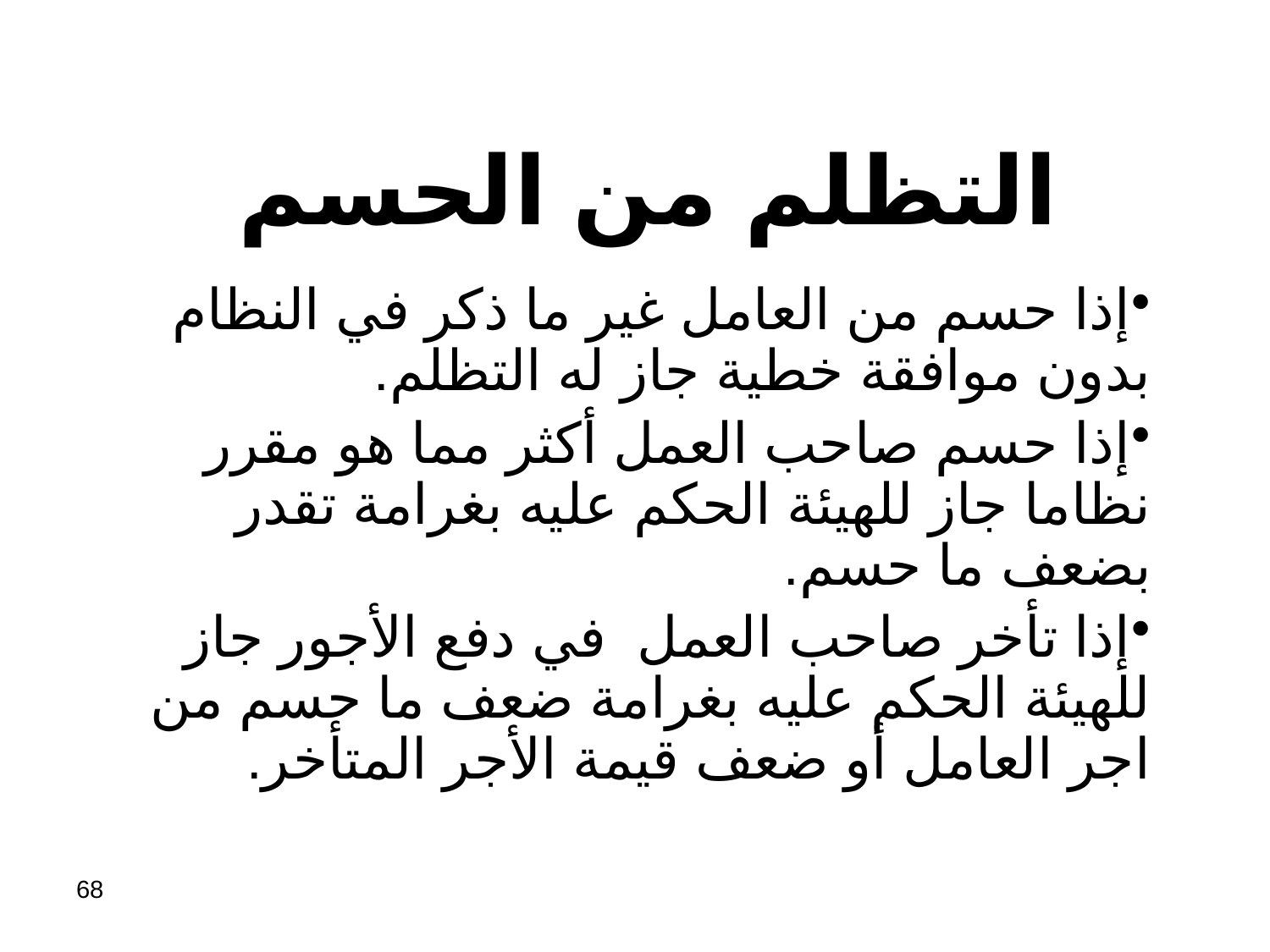

# التظلم من الحسم
إذا حسم من العامل غير ما ذكر في النظام بدون موافقة خطية جاز له التظلم.
إذا حسم صاحب العمل أكثر مما هو مقرر نظاما جاز للهيئة الحكم عليه بغرامة تقدر بضعف ما حسم.
إذا تأخر صاحب العمل  في دفع الأجور جاز للهيئة الحكم عليه بغرامة ضعف ما حسم من اجر العامل أو ضعف قيمة الأجر المتأخر.

68